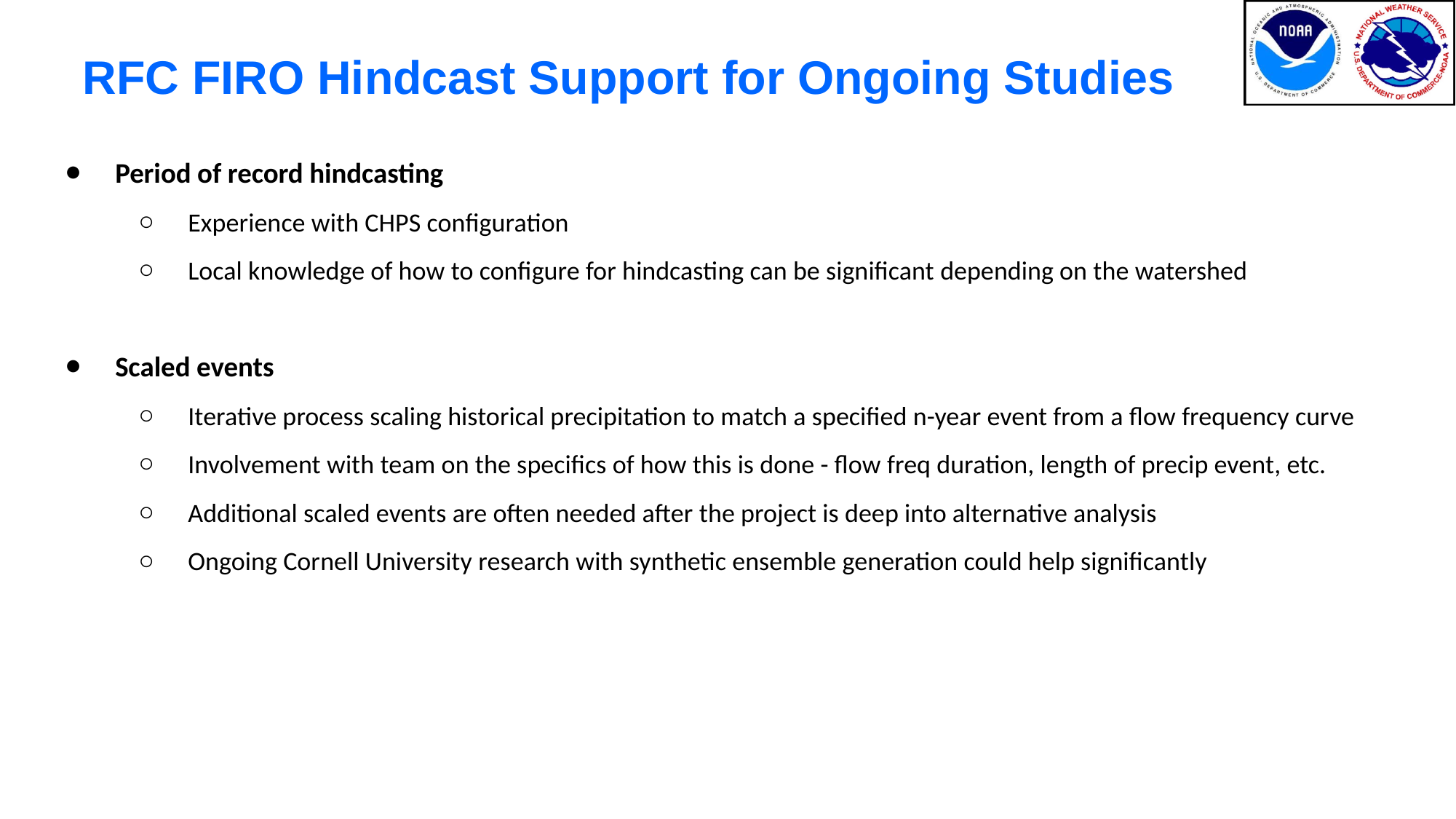

# RFC FIRO Hindcast Support for Ongoing Studies
Period of record hindcasting
Experience with CHPS configuration
Local knowledge of how to configure for hindcasting can be significant depending on the watershed

Scaled events
Iterative process scaling historical precipitation to match a specified n-year event from a flow frequency curve
Involvement with team on the specifics of how this is done - flow freq duration, length of precip event, etc.
Additional scaled events are often needed after the project is deep into alternative analysis
Ongoing Cornell University research with synthetic ensemble generation could help significantly